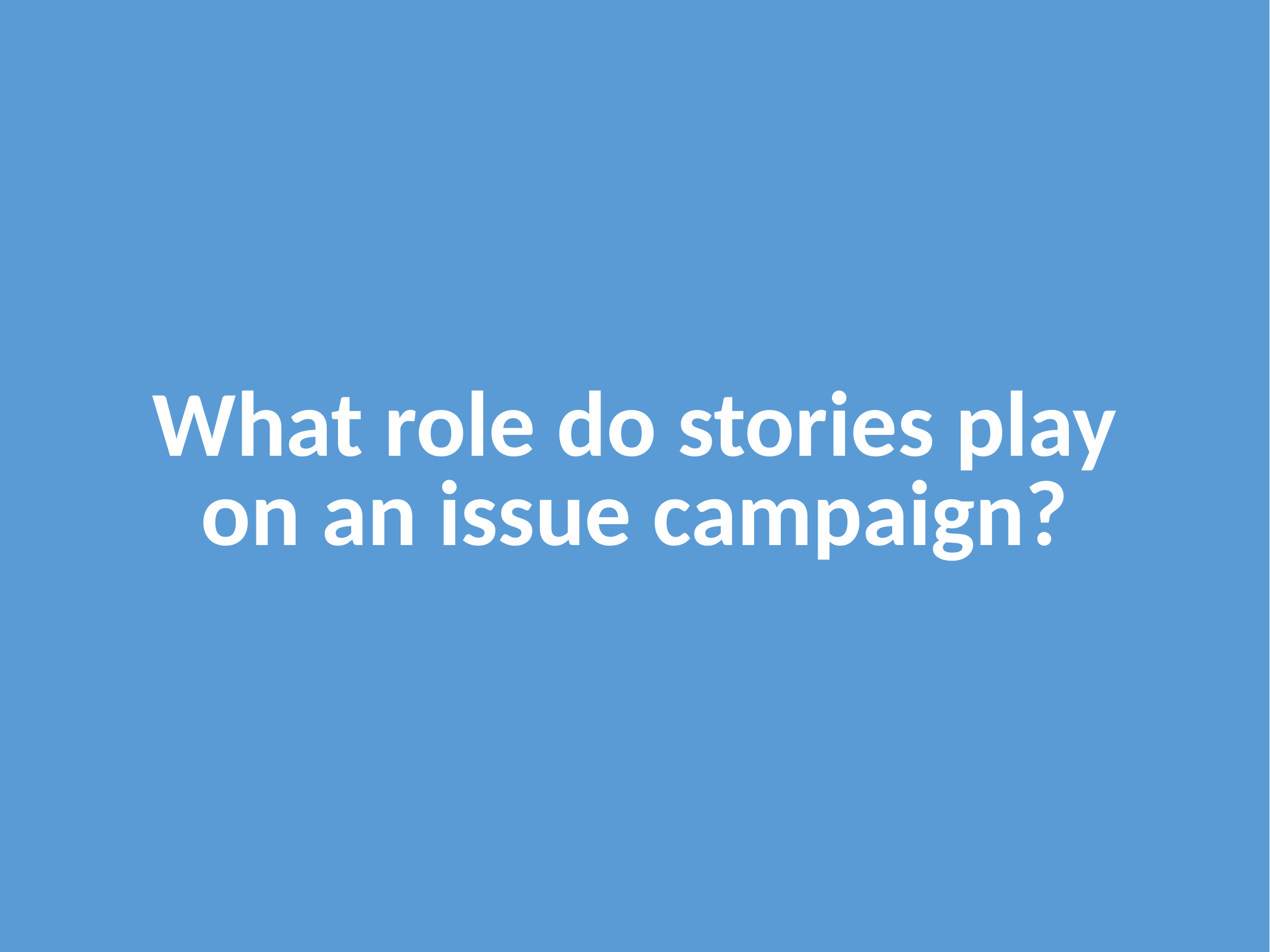

What role do stories play on an issue campaign?